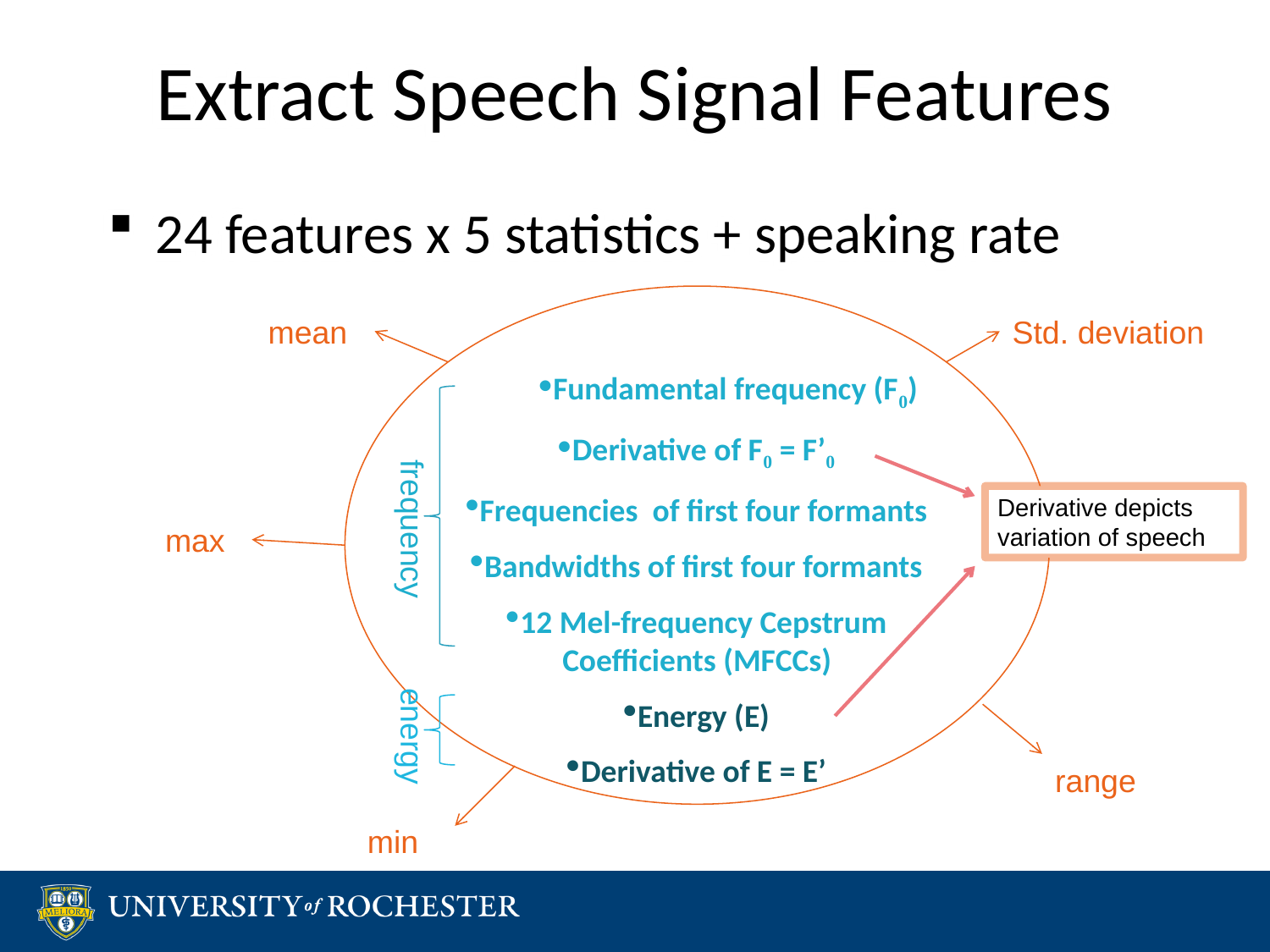

# Extract Speech Signal Features
24 features x 5 statistics + speaking rate

Fundamental frequency (F0)
Derivative of F0 = F’0
Frequencies  of first four formants
Bandwidths of first four formants
12 Mel-frequency Cepstrum Coefficients (MFCCs)
Energy (E)
Derivative of E = E’
mean
Std. deviation

frequency
Derivative depicts variation of speech
max
energy

range
min